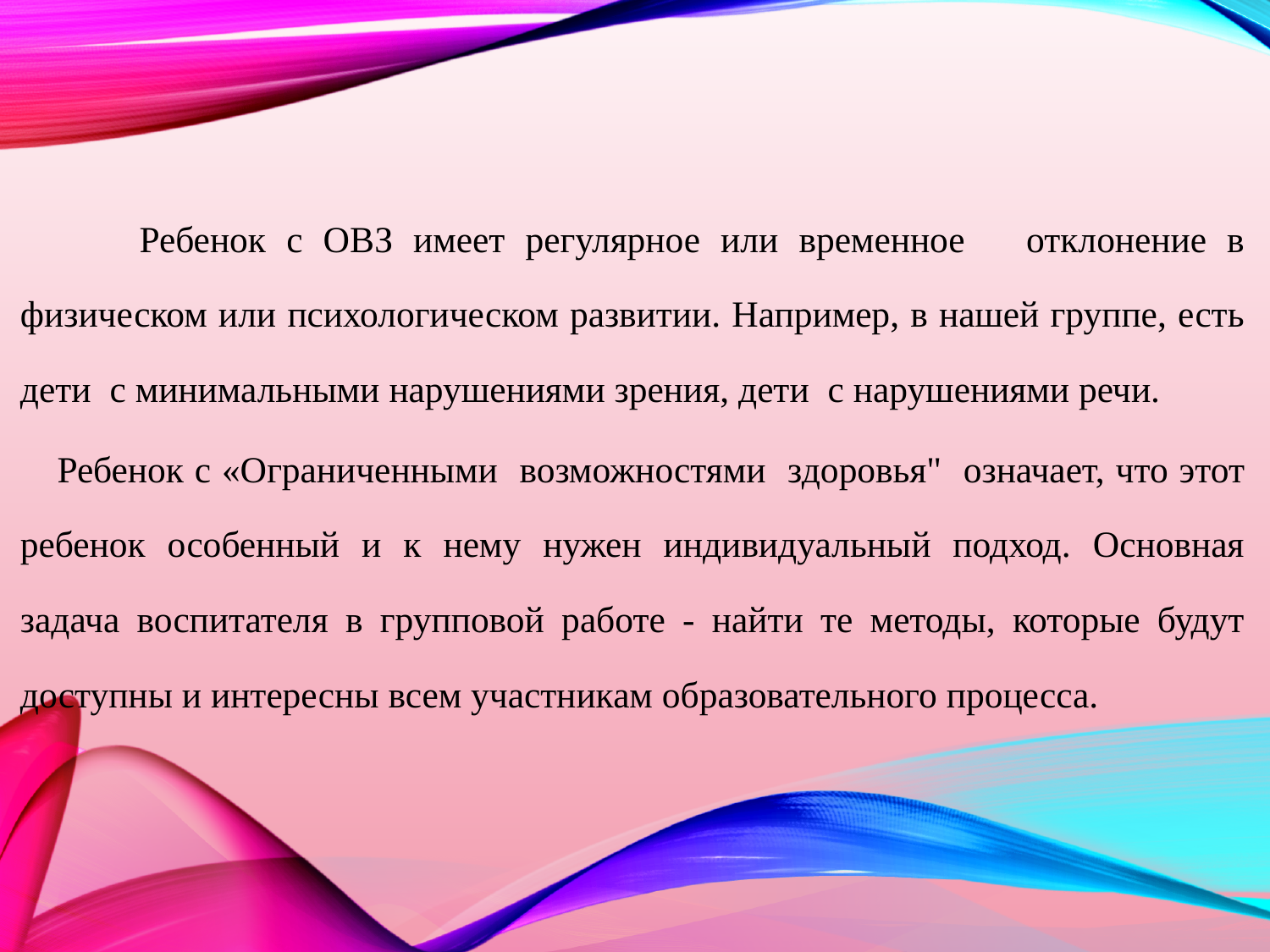

Ребенок с ОВЗ имеет регулярное или временное   отклонение в физическом или психологическом развитии. Например, в нашей группе, есть дети  с минимальными нарушениями зрения, дети  с нарушениями речи.
	Ребенок с «Ограниченными  возможностями  здоровья"  означает, что этот ребенок особенный и к нему нужен индивидуальный подход. Основная задача воспитателя в групповой работе - найти те методы, которые будут доступны и интересны всем участникам образовательного процесса.